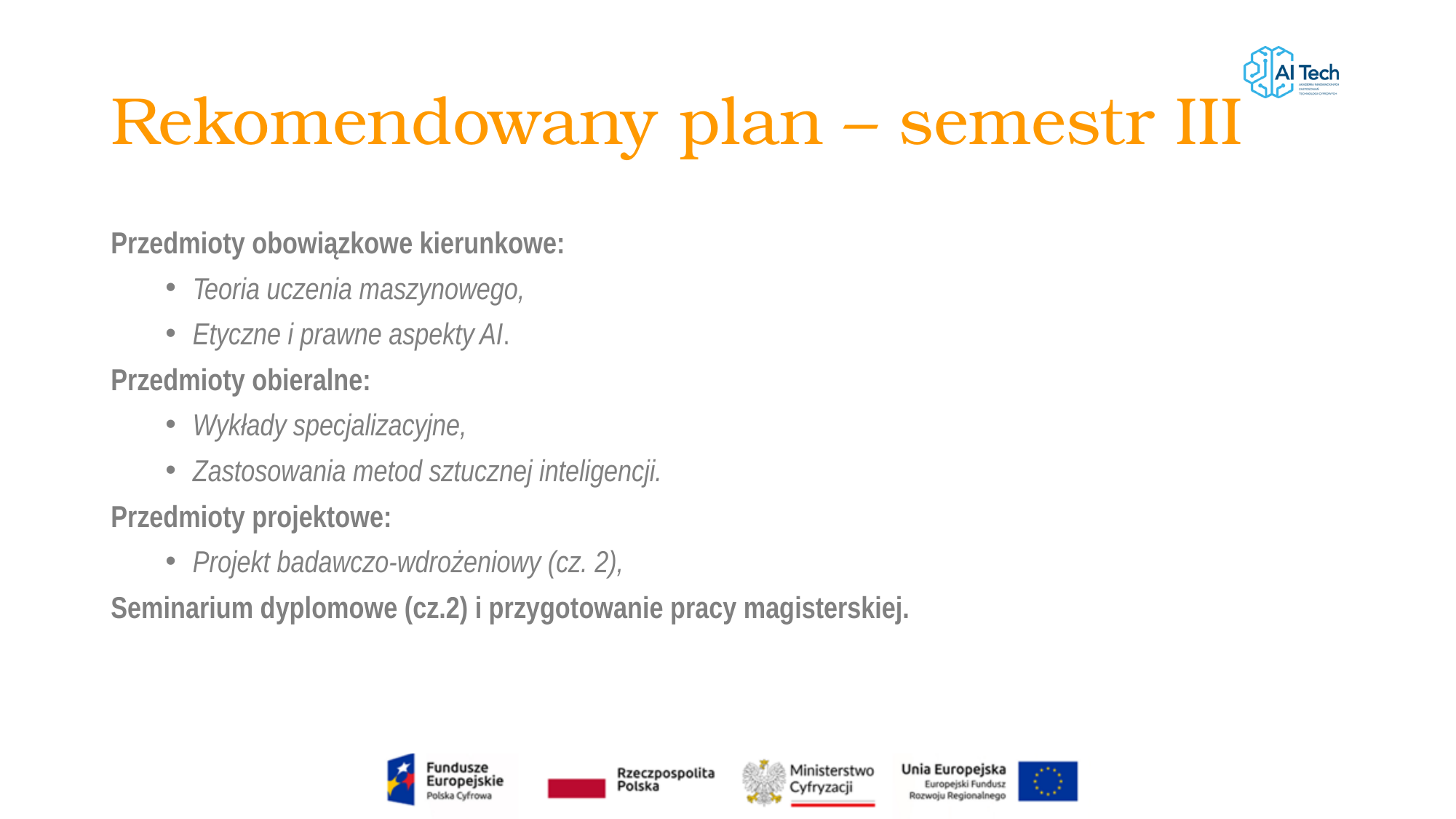

# Rekomendowany plan – semestr III
Przedmioty obowiązkowe kierunkowe:
Teoria uczenia maszynowego,
Etyczne i prawne aspekty AI.
Przedmioty obieralne:
Wykłady specjalizacyjne,
Zastosowania metod sztucznej inteligencji.
Przedmioty projektowe:
Projekt badawczo-wdrożeniowy (cz. 2),
Seminarium dyplomowe (cz.2) i przygotowanie pracy magisterskiej.